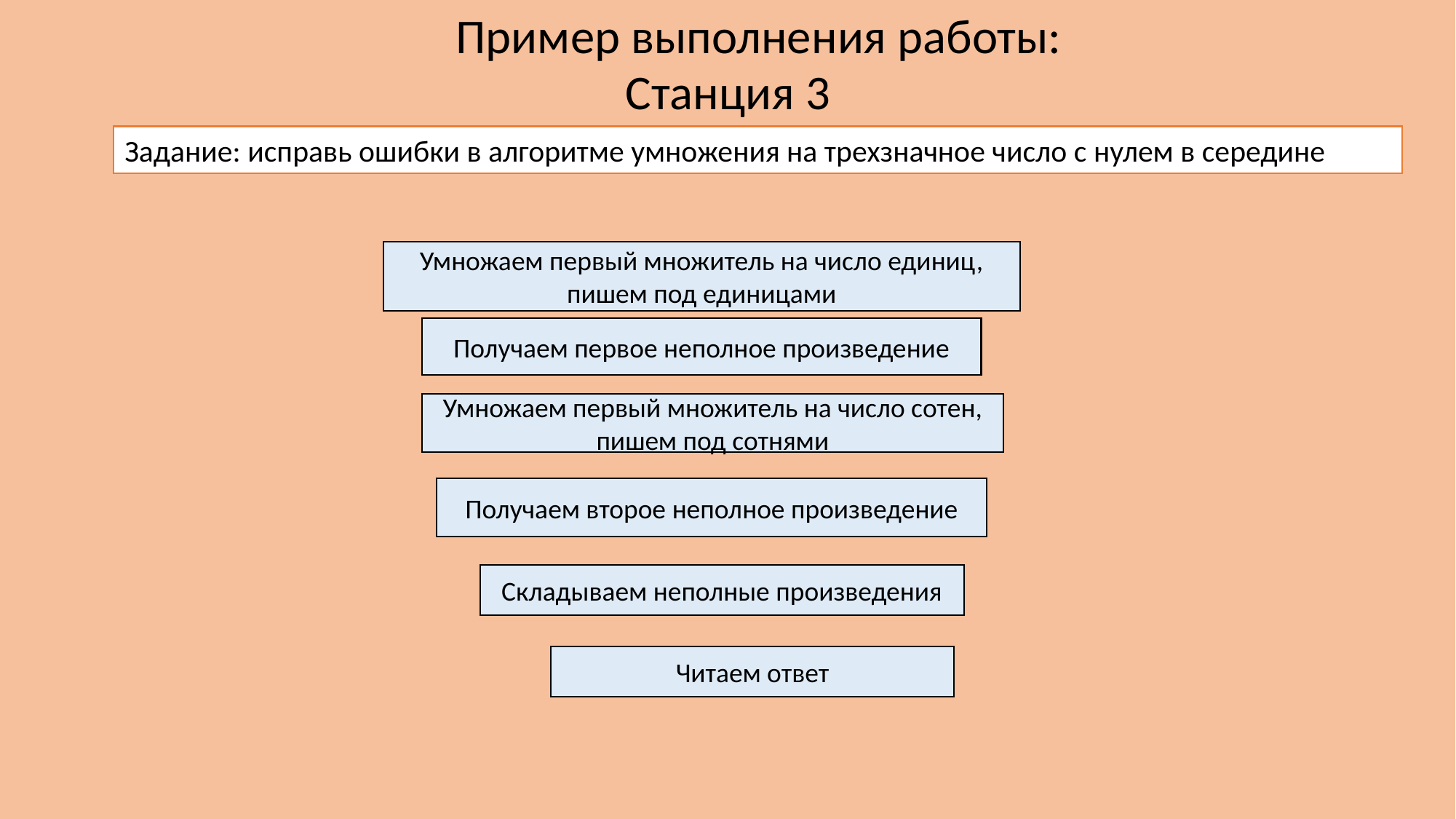

Пример выполнения работы:
Станция 3
Задание: исправь ошибки в алгоритме умножения на трехзначное число с нулем в середине
Умножаем первый множитель на число единиц, пишем под единицами
Получаем первое неполное произведение
Умножаем первый множитель на число сотен, пишем под сотнями
Получаем второе неполное произведение
Складываем неполные произведения
Читаем ответ